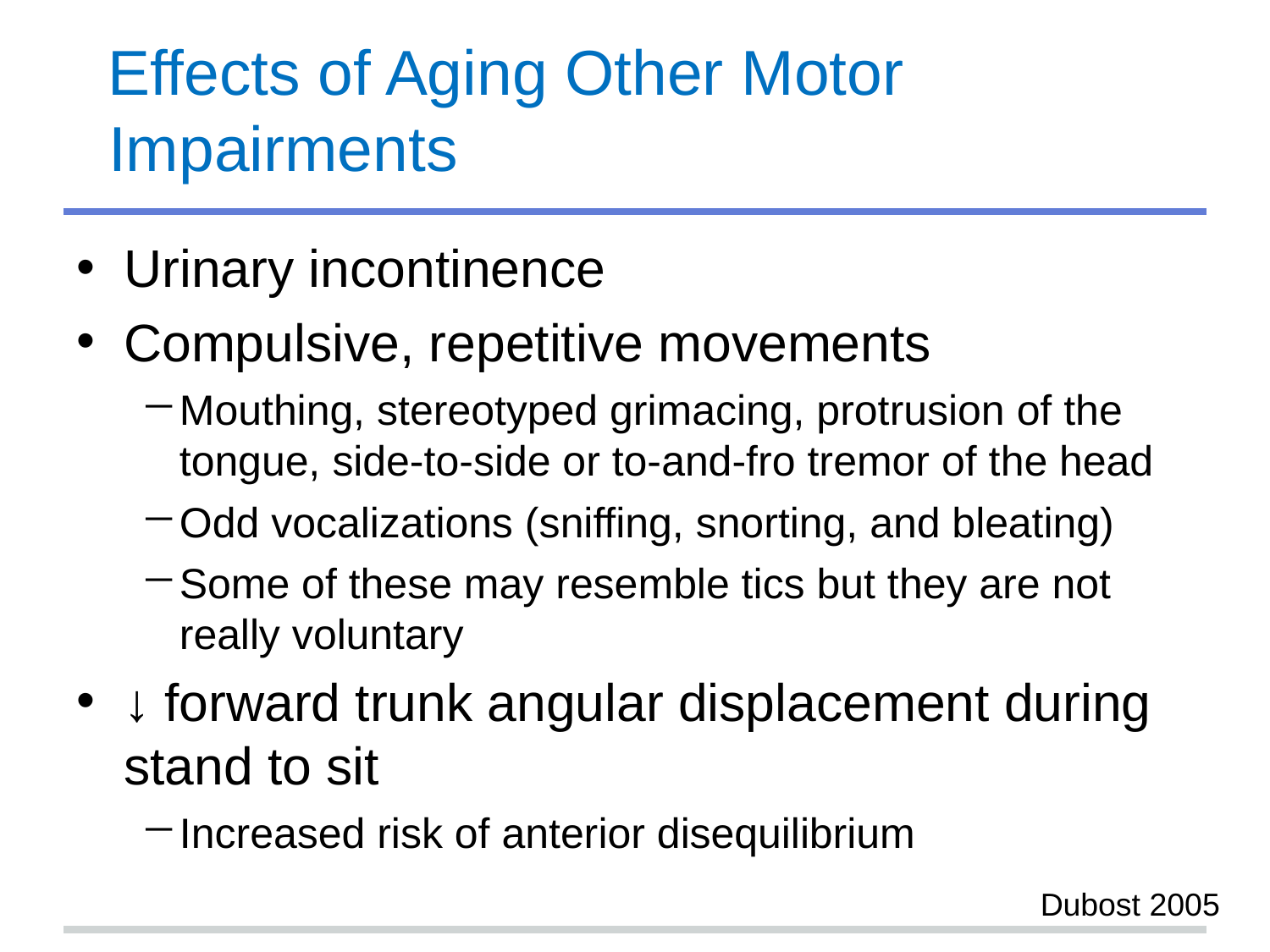

# Effects of Aging Other Motor Impairments
Urinary incontinence
Compulsive, repetitive movements
Mouthing, stereotyped grimacing, protrusion of the tongue, side-to-side or to-and-fro tremor of the head
Odd vocalizations (sniffing, snorting, and bleating)
Some of these may resemble tics but they are not really voluntary
↓ forward trunk angular displacement during stand to sit
Increased risk of anterior disequilibrium

Dubost 2005